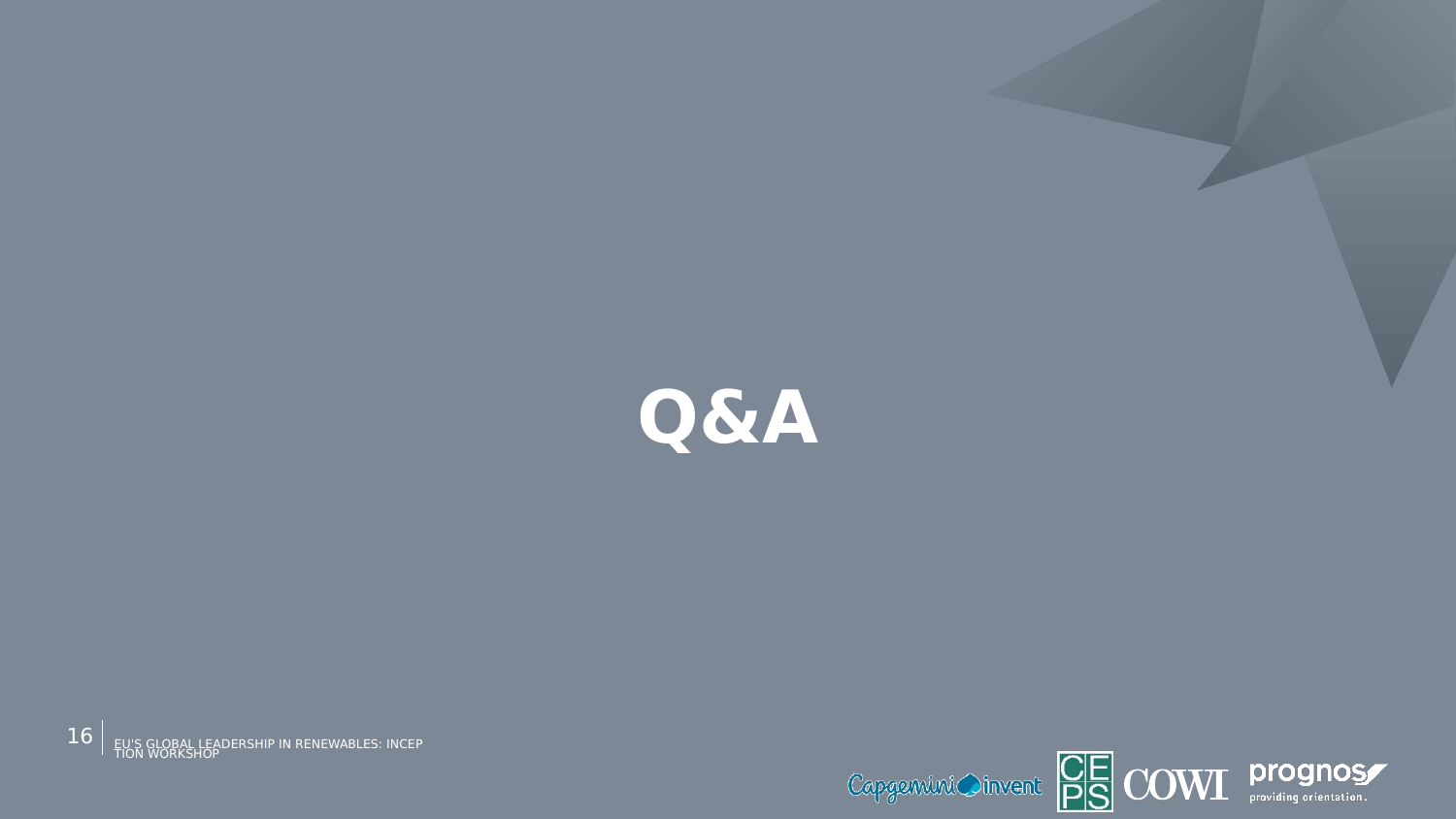

# Q&A
16
EU's global leadership in renewables: Inception workshop